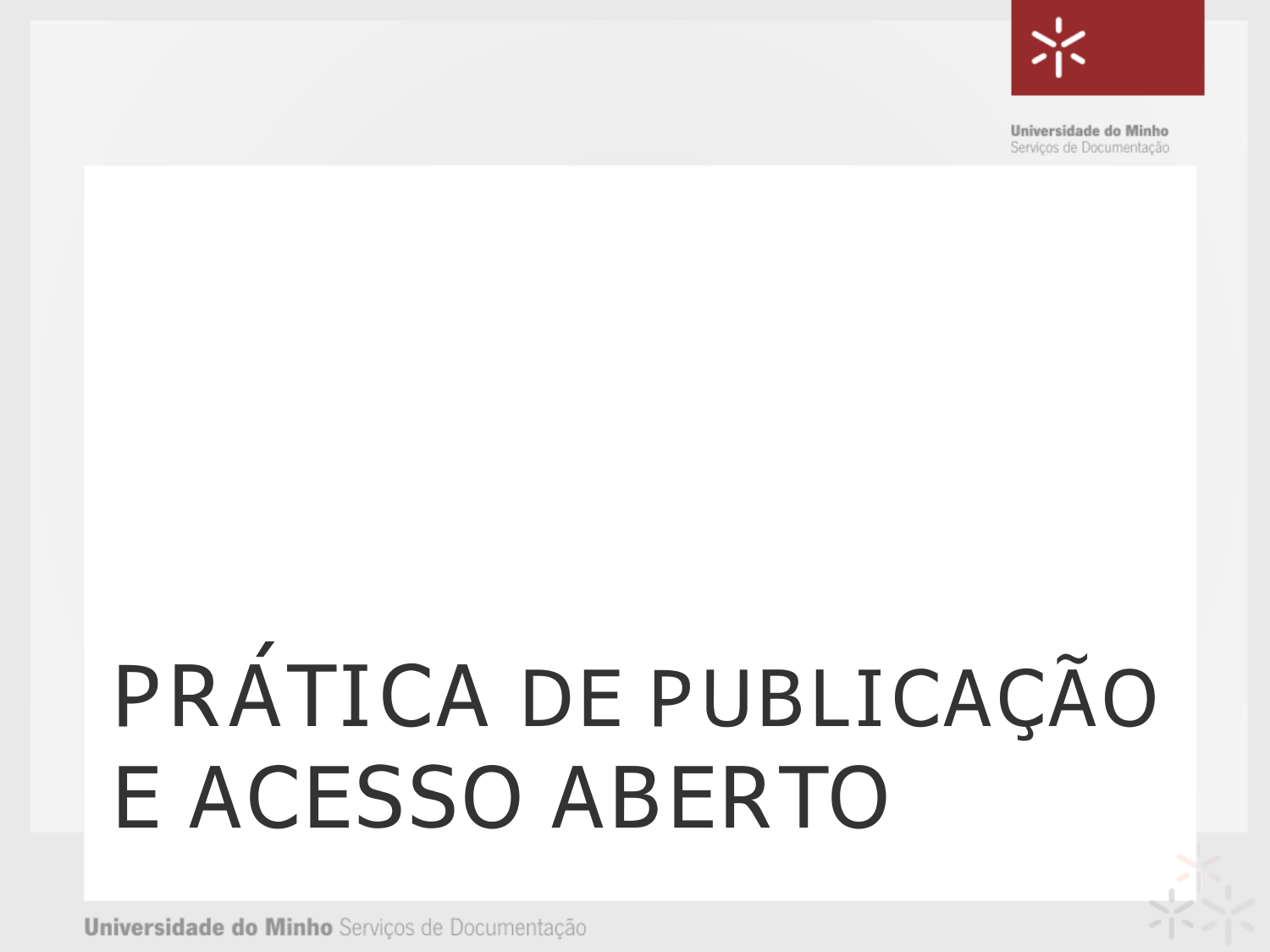

# prática de PUBLICAÇÃO E acesso aberto